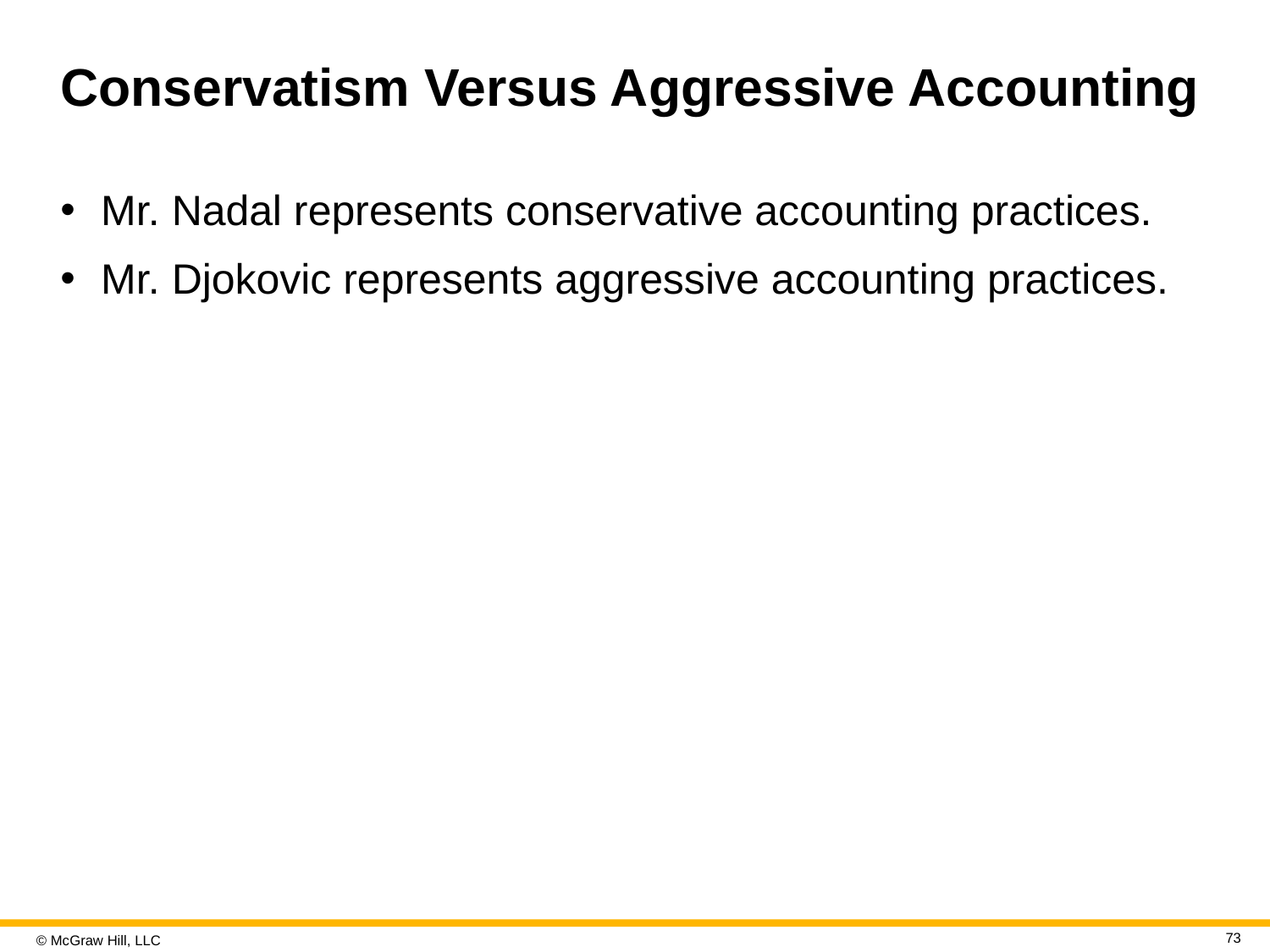

# Conservatism Versus Aggressive Accounting
Mr. Nadal represents conservative accounting practices.
Mr. Djokovic represents aggressive accounting practices.
73